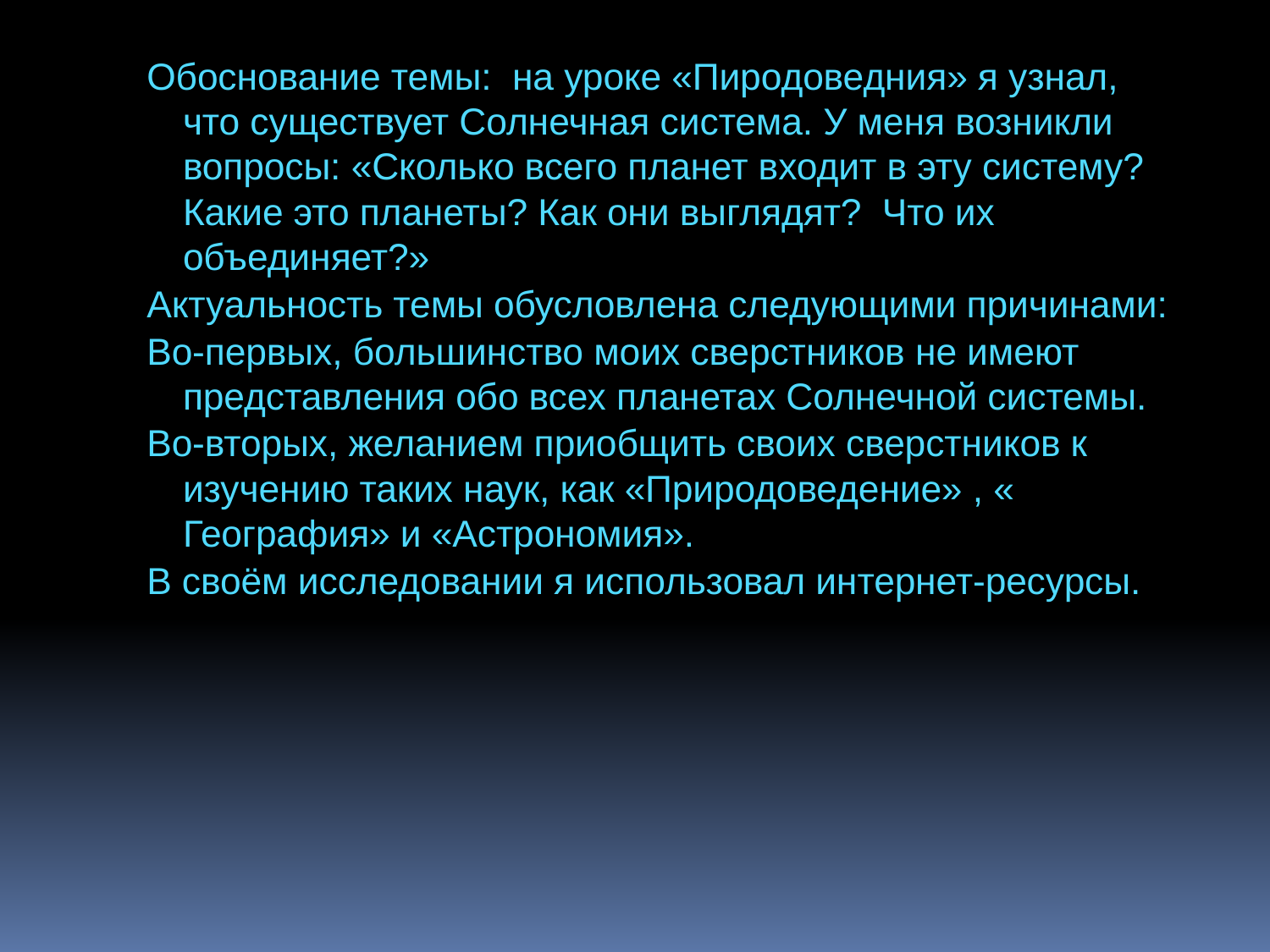

Обоснование темы:  на уроке «Пиродоведния» я узнал,  что существует Солнечная система. У меня возникли вопросы: «Сколько всего планет входит в эту систему? Какие это планеты? Как они выглядят?  Что их объединяет?»
Актуальность темы обусловлена следующими причинами:
Во-первых, большинство моих сверстников не имеют представления обо всех планетах Солнечной системы.
Во-вторых, желанием приобщить своих сверстников к изучению таких наук, как «Природоведение» , « География» и «Астрономия».
В своём исследовании я использовал интернет-ресурсы.